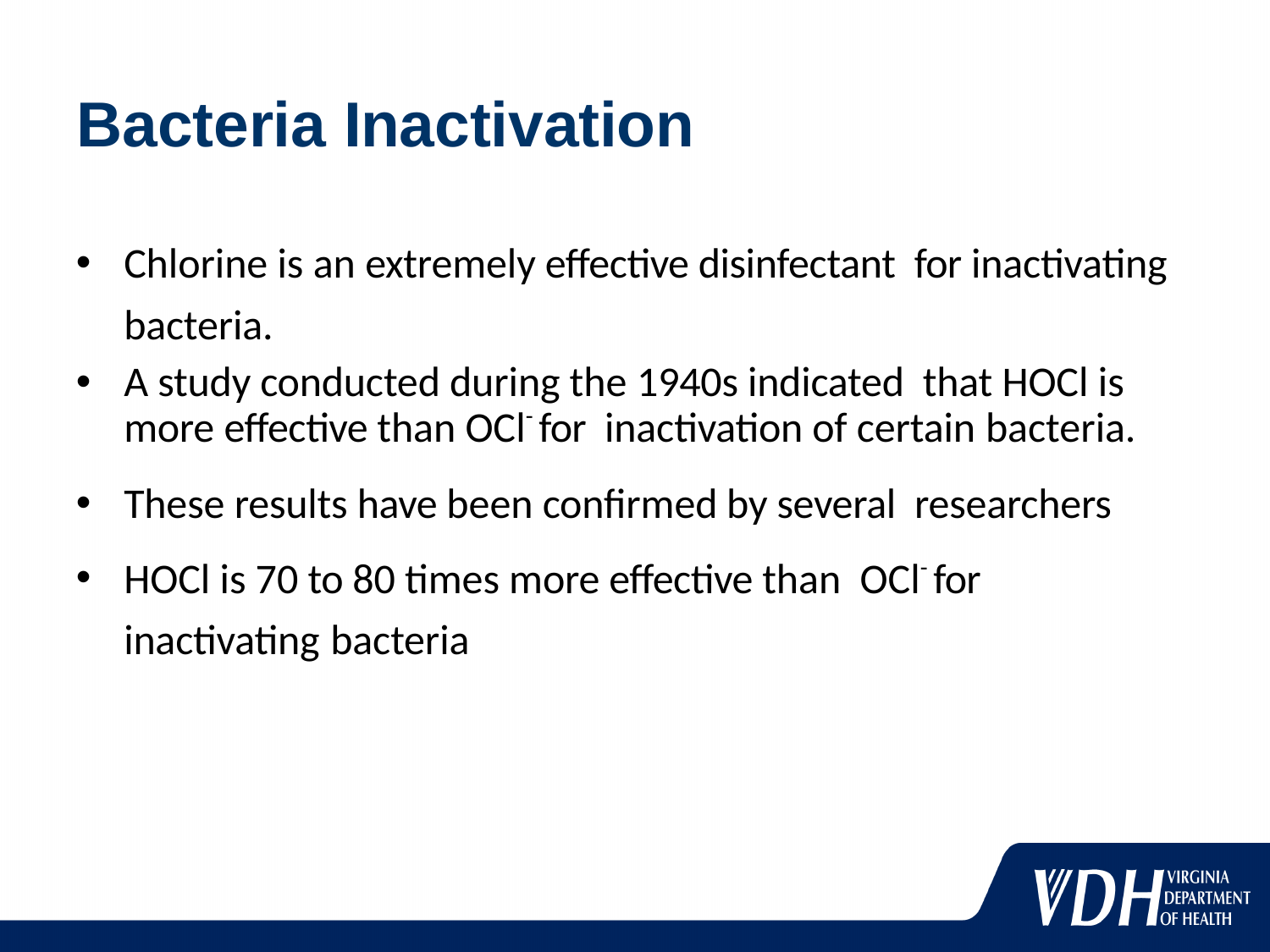

# Bacteria Inactivation
Chlorine is an extremely effective disinfectant  for inactivating bacteria.
A study conducted during the 1940s indicated  that HOCl is more effective than OCl- for  inactivation of certain bacteria.
These results have been confirmed by several  researchers
HOCl is 70 to 80 times more effective than  OCl- for inactivating bacteria